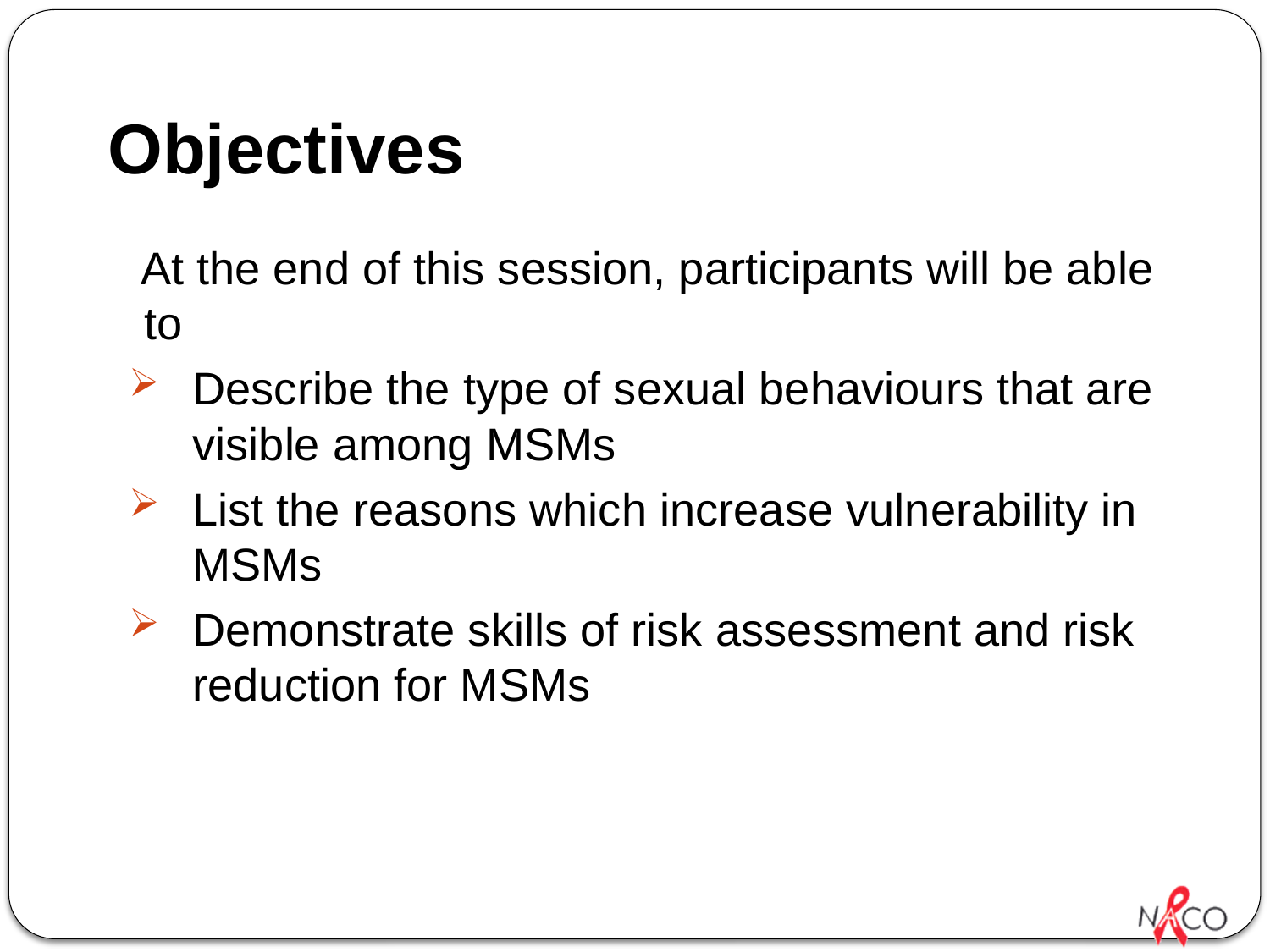

# Objectives
At the end of this session, participants will be able to
Describe the type of sexual behaviours that are visible among MSMs
List the reasons which increase vulnerability in MSMs
Demonstrate skills of risk assessment and risk reduction for MSMs